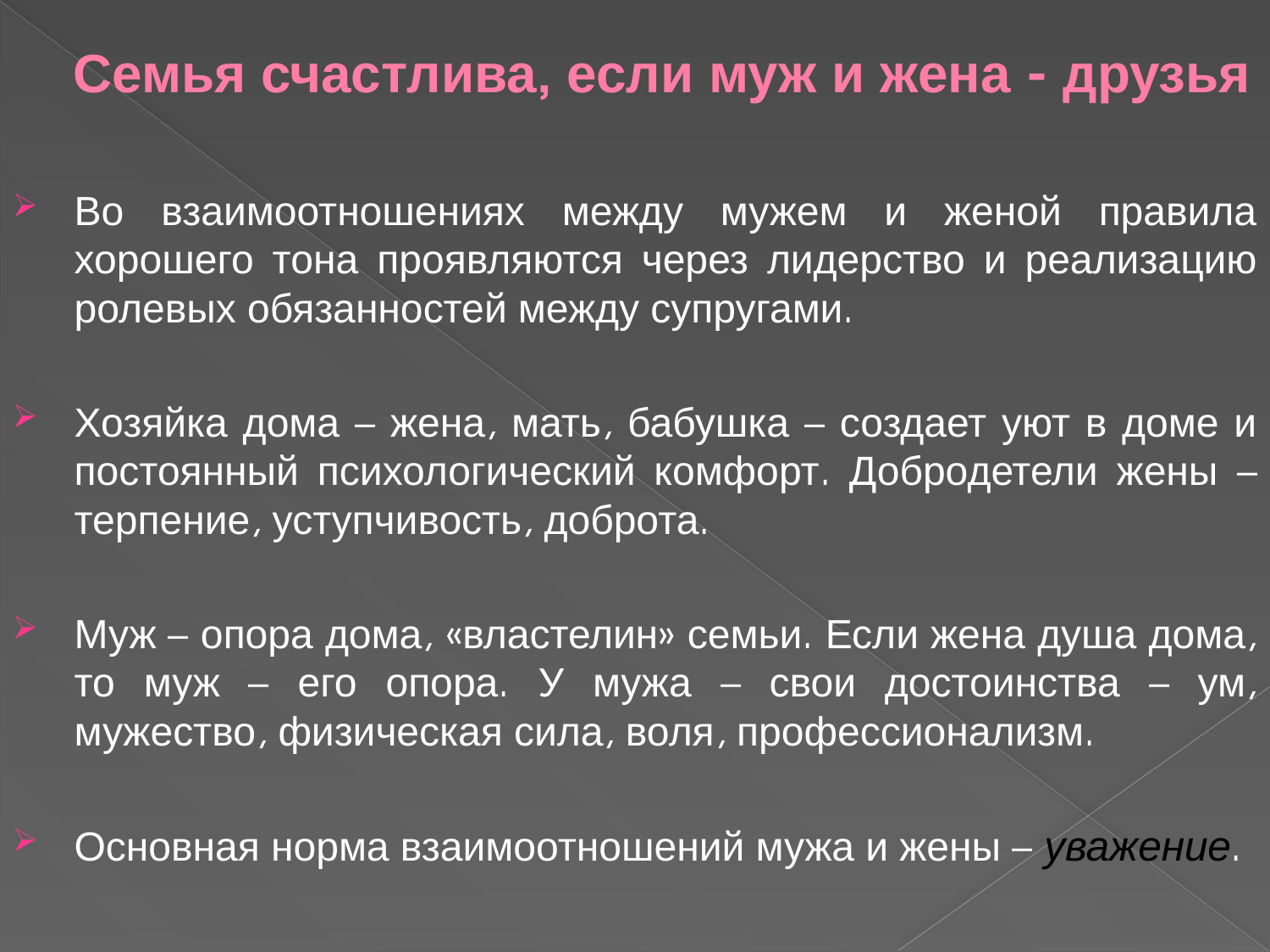

# Семья счастлива, если муж и жена - друзья
Во взаимоотношениях между мужем и женой правила хорошего тона проявляются через лидерство и реализацию ролевых обязанностей между супругами.

Хозяйка дома – жена, мать, бабушка – создает уют в доме и постоянный психологический комфорт. Добродетели жены – терпение, уступчивость, доброта.

Муж – опора дома, «властелин» семьи. Если жена душа дома, то муж – его опора. У мужа – свои достоинства – ум, мужество, физическая сила, воля, профессионализм.

Основная норма взаимоотношений мужа и жены – уважение.